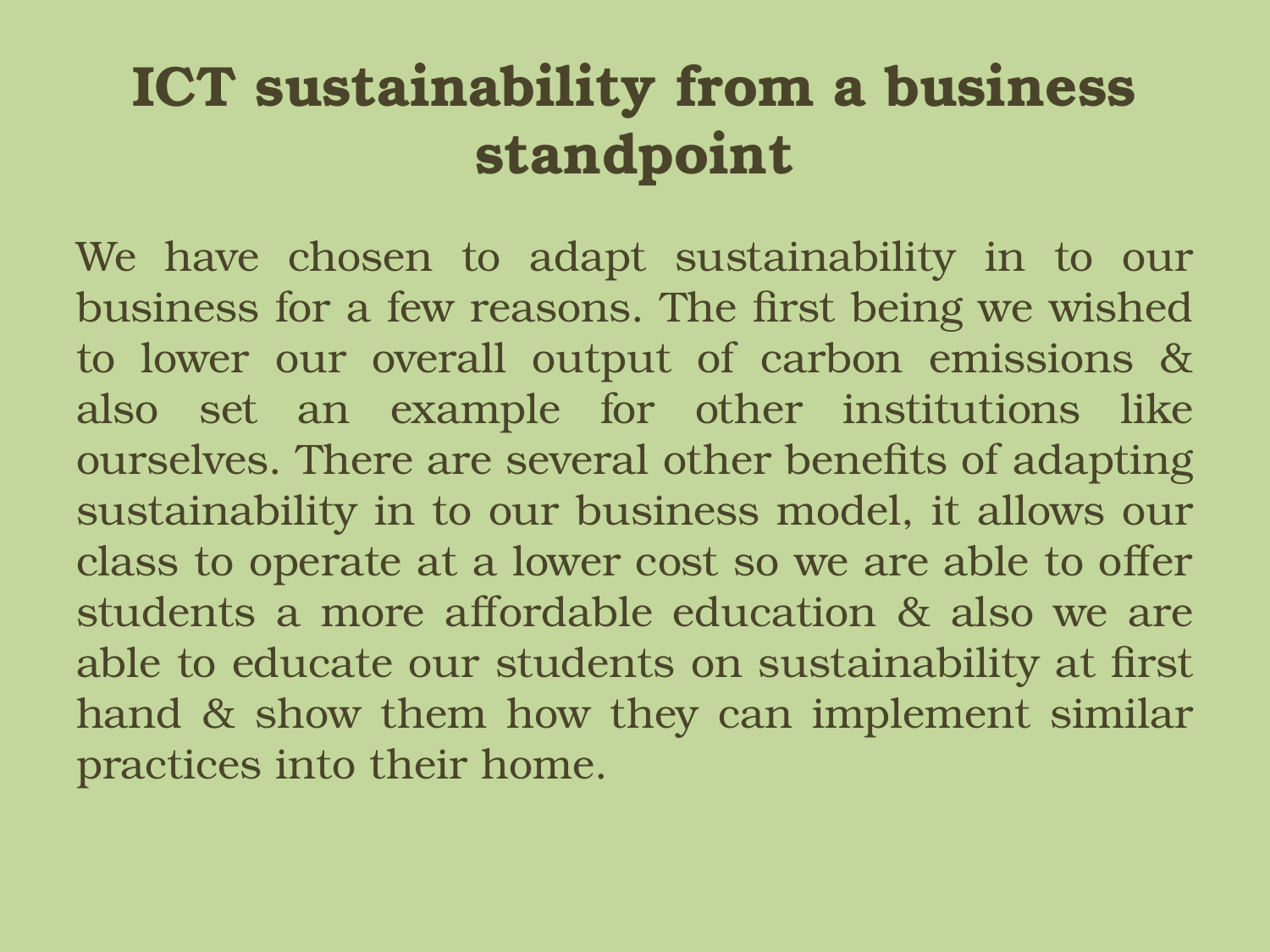

# ICT sustainability from a business standpoint
We have chosen to adapt sustainability in to our business for a few reasons. The first being we wished to lower our overall output of carbon emissions & also set an example for other institutions like ourselves. There are several other benefits of adapting sustainability in to our business model, it allows our class to operate at a lower cost so we are able to offer students a more affordable education & also we are able to educate our students on sustainability at first hand & show them how they can implement similar practices into their home.